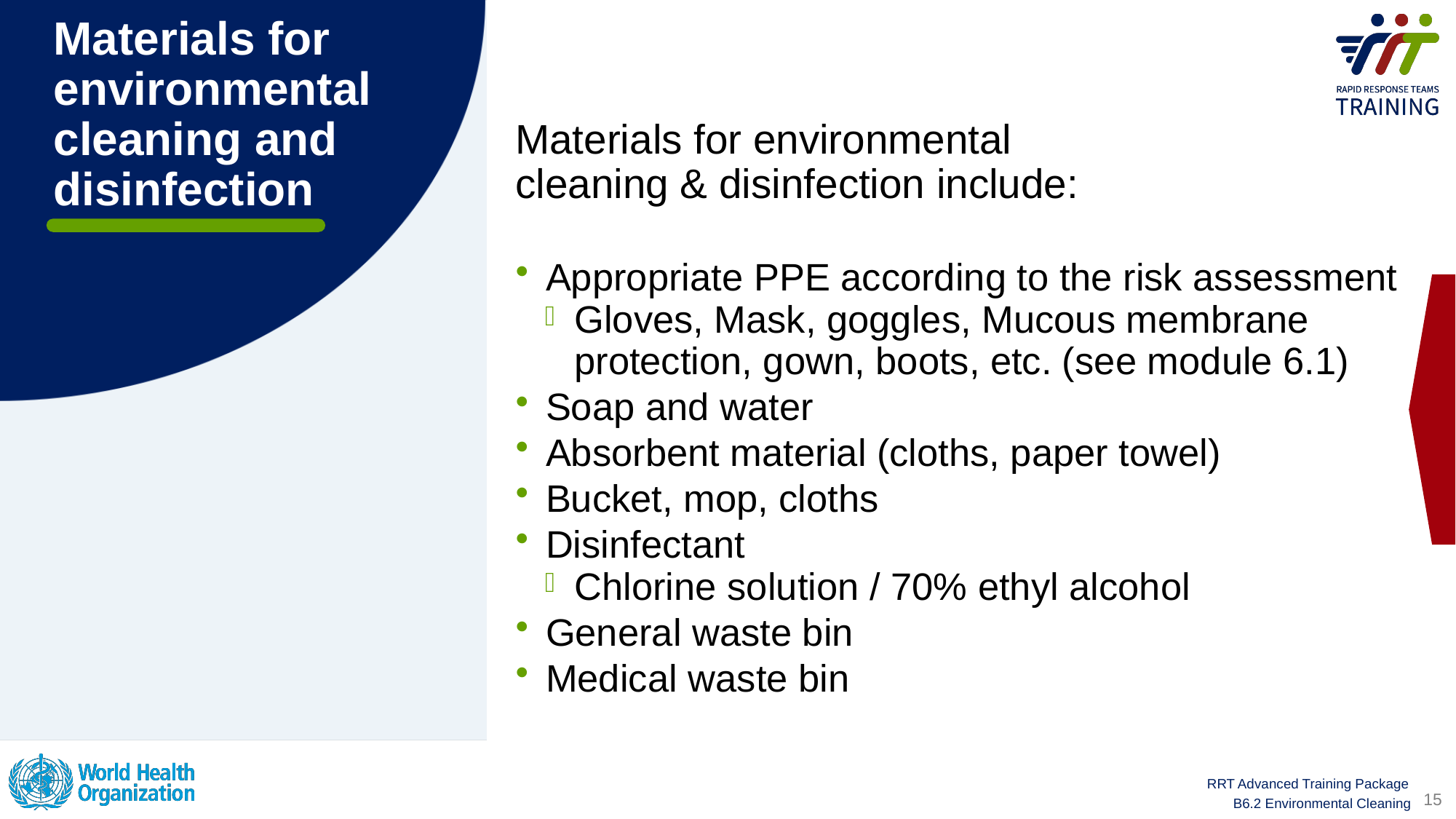

# Materials for environmental  cleaning and disinfection
Materials for environmental cleaning & disinfection include:

Appropriate PPE according to the risk assessment
Gloves, Mask, goggles, Mucous membrane protection, gown, boots, etc. (see module 6.1)
Soap and water
Absorbent material (cloths, paper towel)
Bucket, mop, cloths
Disinfectant
Chlorine solution / 70% ethyl alcohol
General waste bin
Medical waste bin